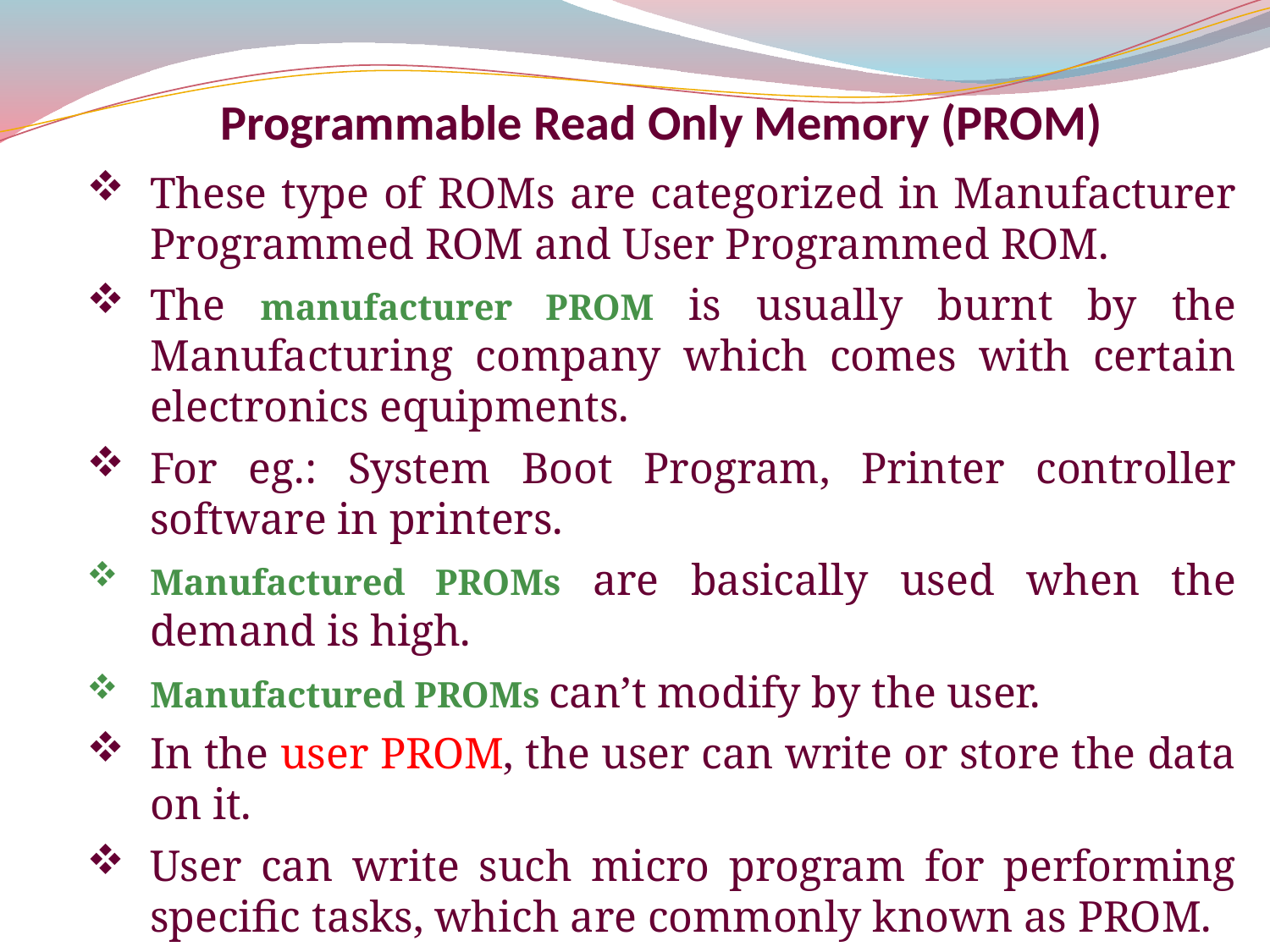

Programmable Read Only Memory (PROM)
These type of ROMs are categorized in Manufacturer Programmed ROM and User Programmed ROM.
The manufacturer PROM is usually burnt by the Manufacturing company which comes with certain electronics equipments.
For eg.: System Boot Program, Printer controller software in printers.
Manufactured PROMs are basically used when the demand is high.
Manufactured PROMs can’t modify by the user.
In the user PROM, the user can write or store the data on it.
User can write such micro program for performing specific tasks, which are commonly known as PROM.